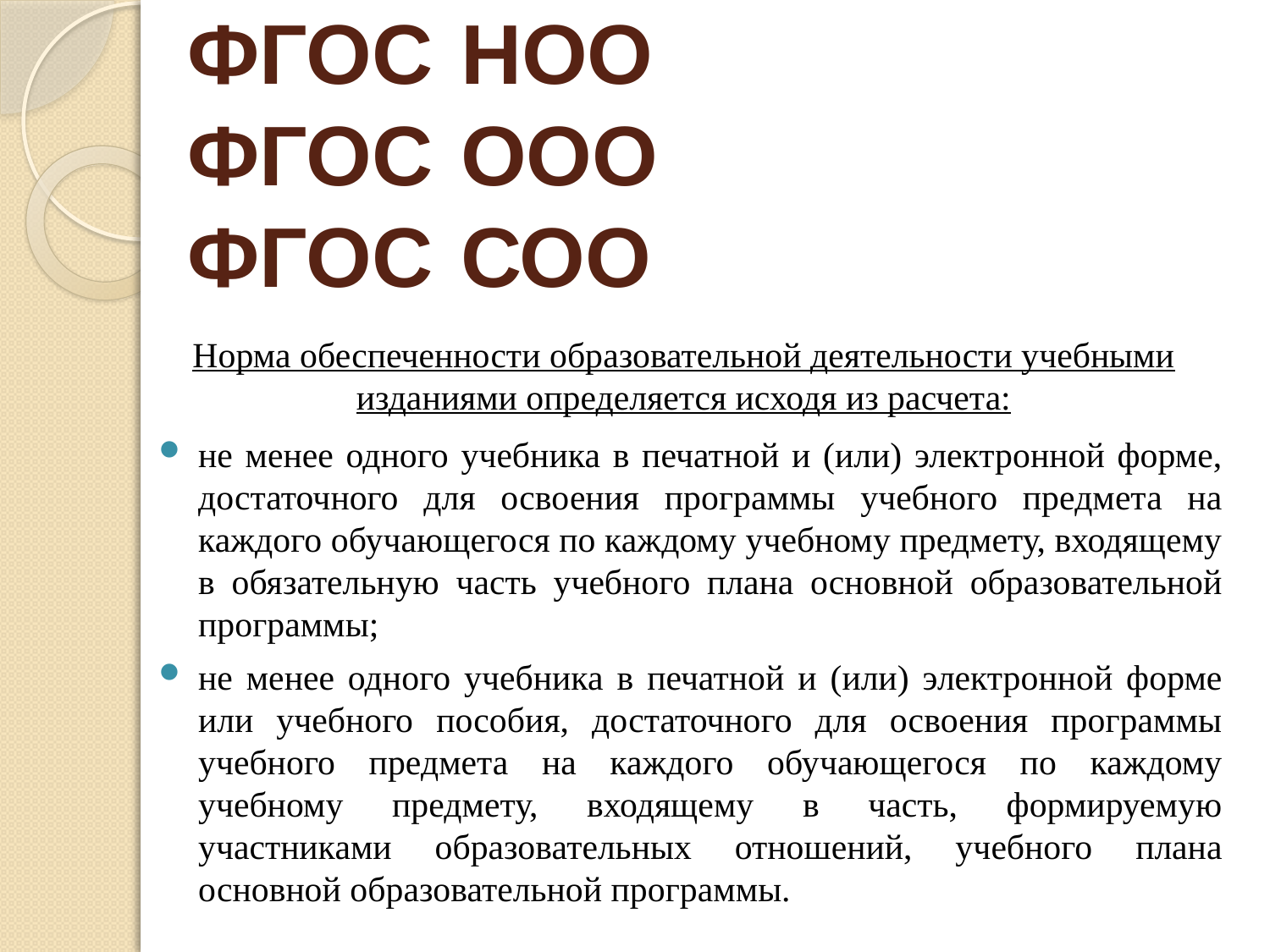

# ФГОС НОО ФГОС ООО ФГОС СОО
Норма обеспеченности образовательной деятельности учебными изданиями определяется исходя из расчета:
не менее одного учебника в печатной и (или) электронной форме, достаточного для освоения программы учебного предмета на каждого обучающегося по каждому учебному предмету, входящему в обязательную часть учебного плана основной образовательной программы;
не менее одного учебника в печатной и (или) электронной форме или учебного пособия, достаточного для освоения программы учебного предмета на каждого обучающегося по каждому учебному предмету, входящему в часть, формируемую участниками образовательных отношений, учебного плана основной образовательной программы.